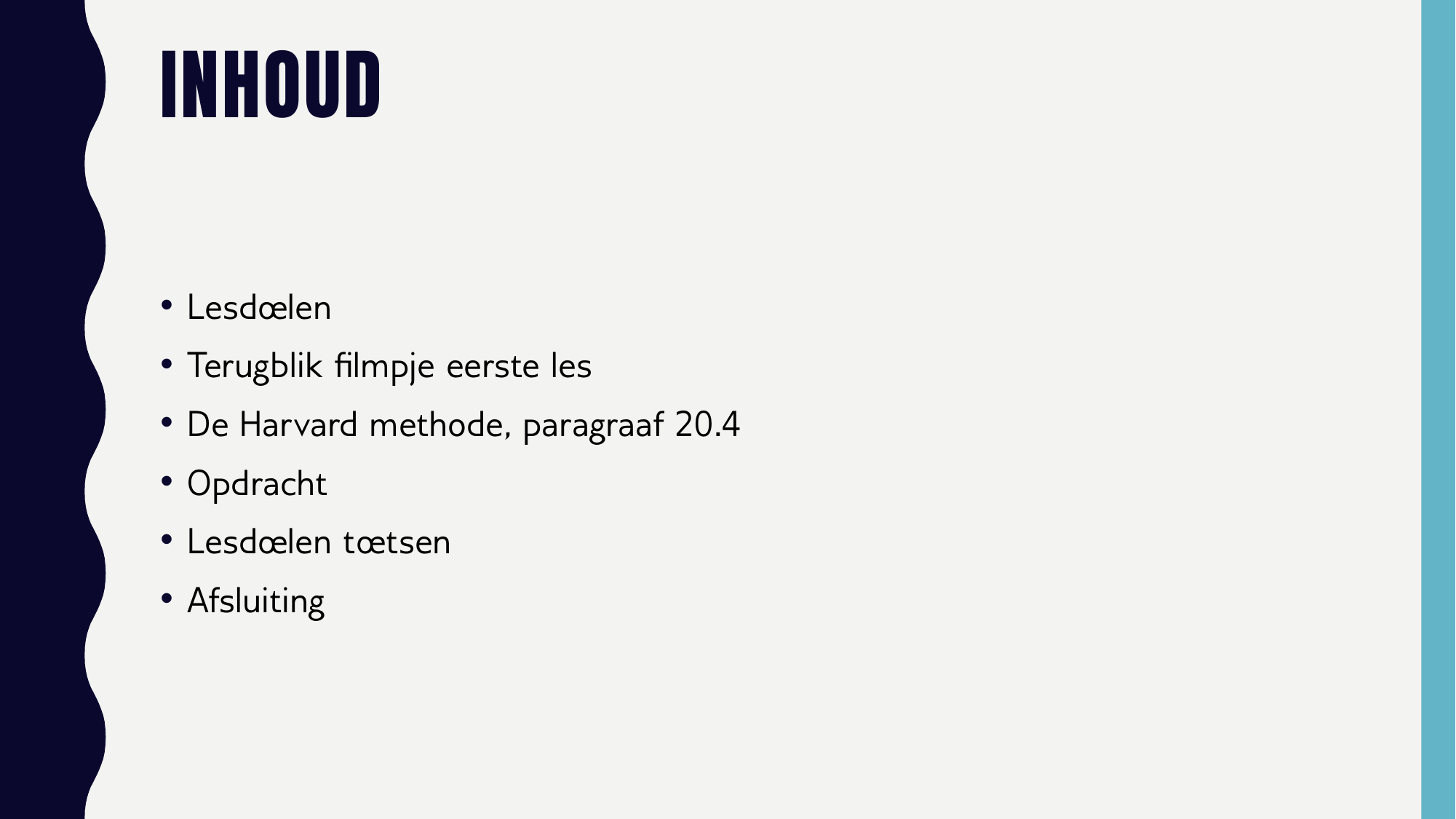

# inhoud
Lesdoelen
Terugblik filmpje eerste les
De Harvard methode, paragraaf 20.4
Opdracht
Lesdoelen toetsen
Afsluiting